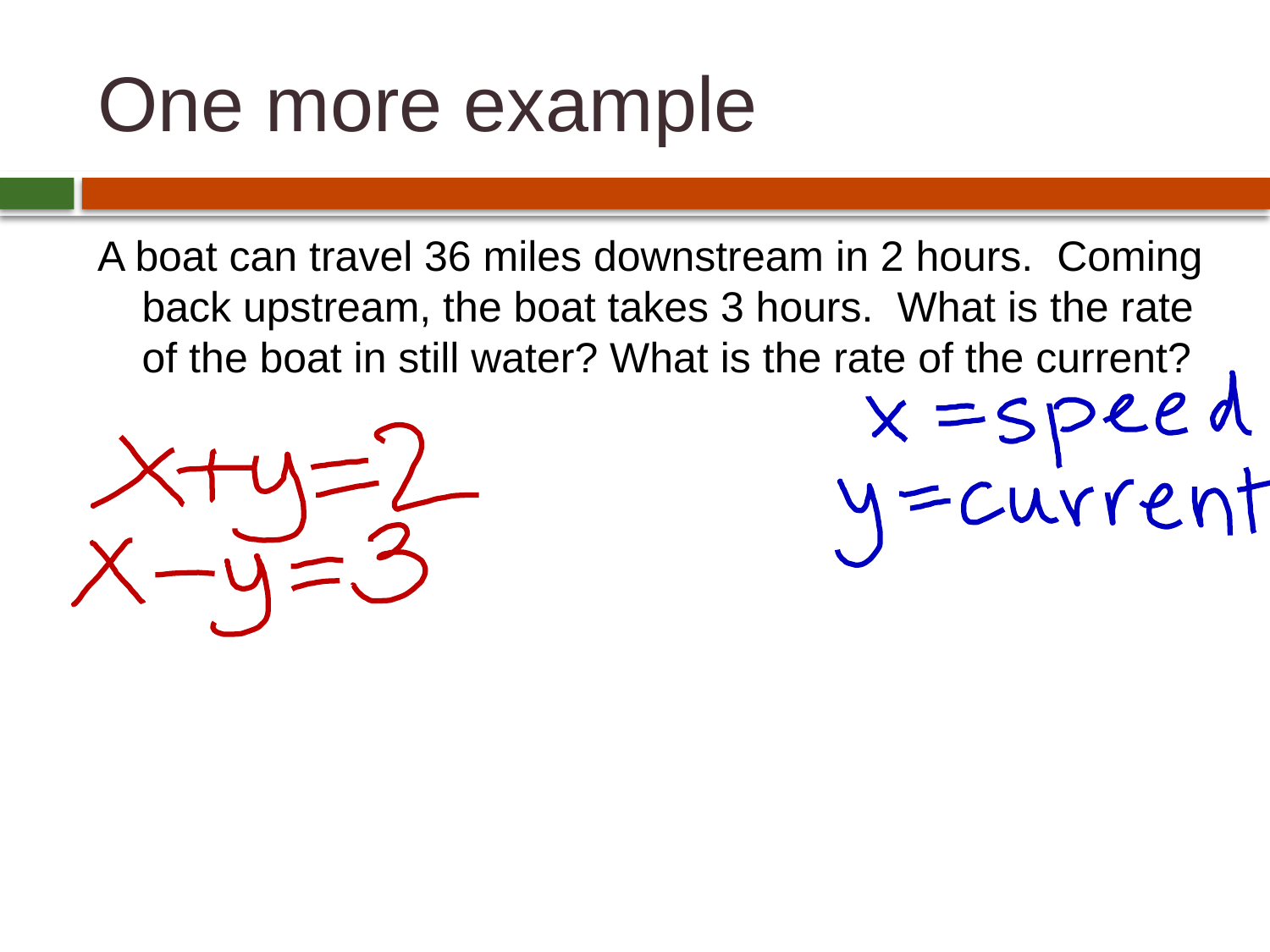

# One more example
A boat can travel 36 miles downstream in 2 hours.  Coming back upstream, the boat takes 3 hours.  What is the rate of the boat in still water? What is the rate of the current?